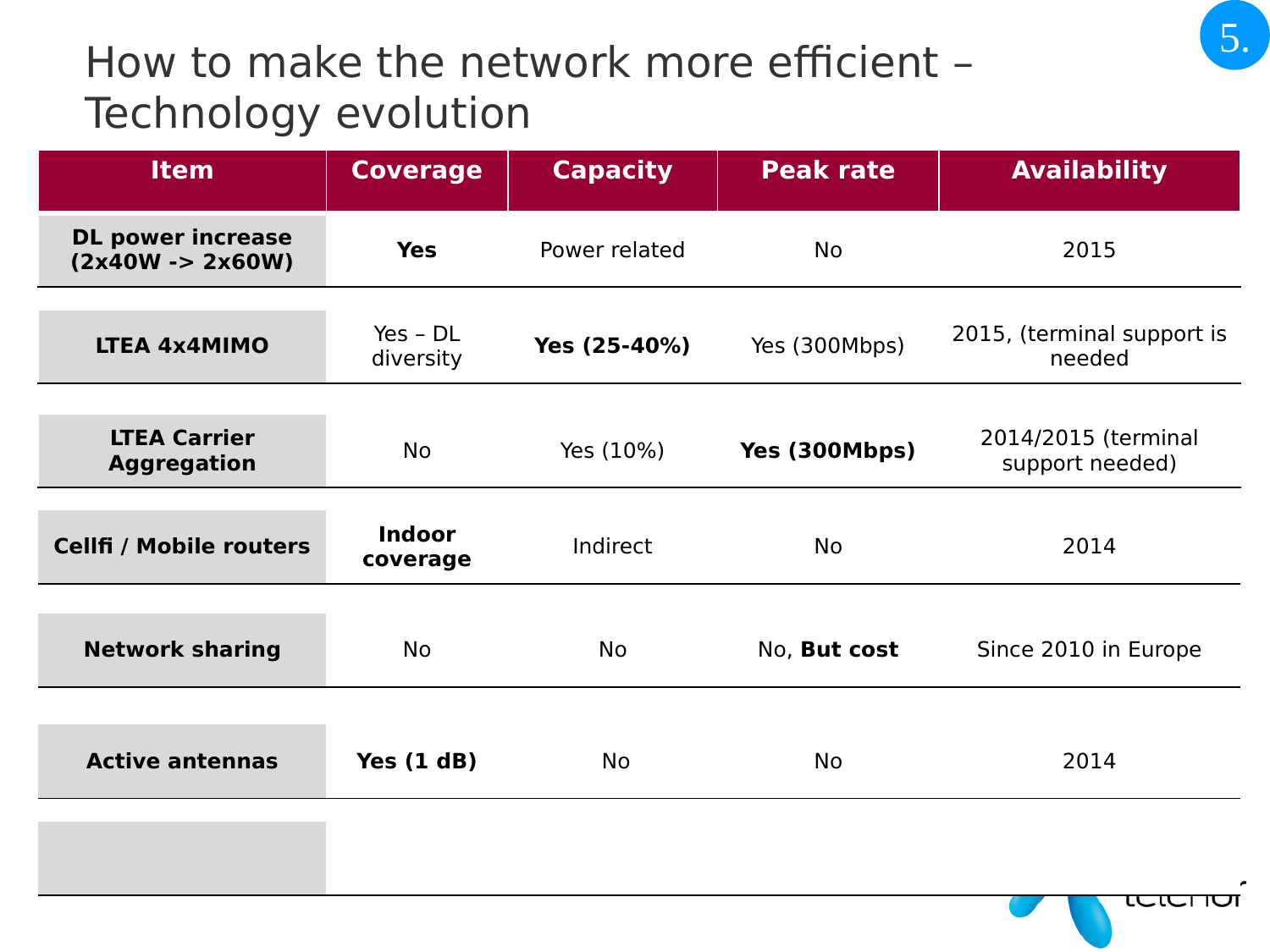

5.
# How to make the network more efficient – Technology evolution
| Item | Coverage | Capacity | Peak rate | Availability |
| --- | --- | --- | --- | --- |
| DL power increase (2x40W -> 2x60W) | Yes | Power related | No | 2015 |
|  |  |  |  |  |
| LTEA 4x4MIMO | Yes – DL diversity | Yes (25-40%) | Yes (300Mbps) | 2015, (terminal support is needed |
|  |  |  |  |  |
| LTEA Carrier Aggregation | No | Yes (10%) | Yes (300Mbps) | 2014/2015 (terminal support needed) |
|  |  |  |  |  |
| Cellfi / Mobile routers | Indoor coverage | Indirect | No | 2014 |
|  |  |  |  |  |
| Network sharing | No | No | No, But cost | Since 2010 in Europe |
|  |  |  |  |  |
| Active antennas | Yes (1 dB) | No | No | 2014 |
|  |  |  |  |  |
|  |  |  |  |  |